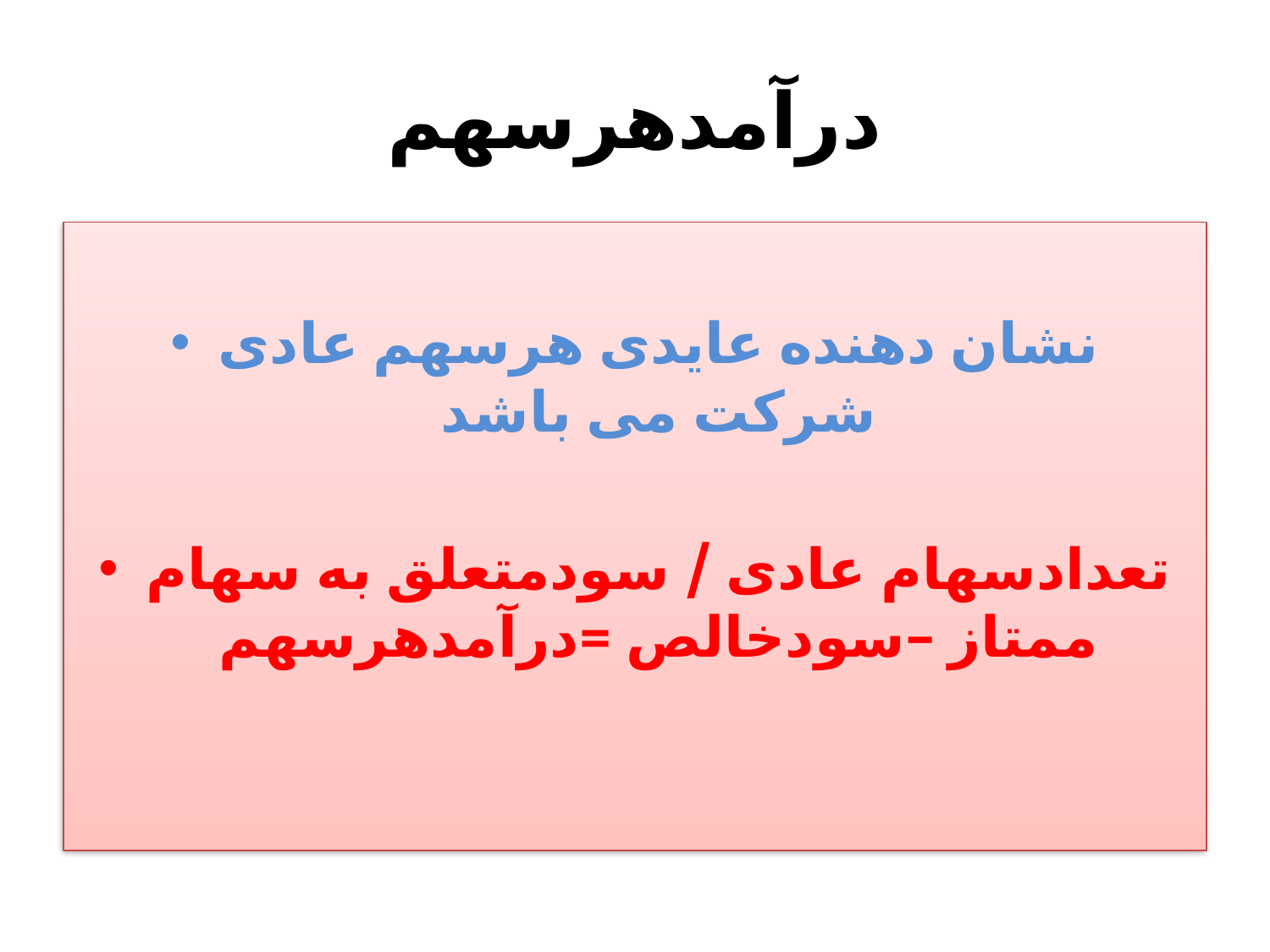

# درآمدهرسهم

نشان دهنده عایدی هرسهم عادی شرکت می باشد

تعدادسهام عادی / سودمتعلق به سهام ممتاز –سودخالص =درآمدهرسهم